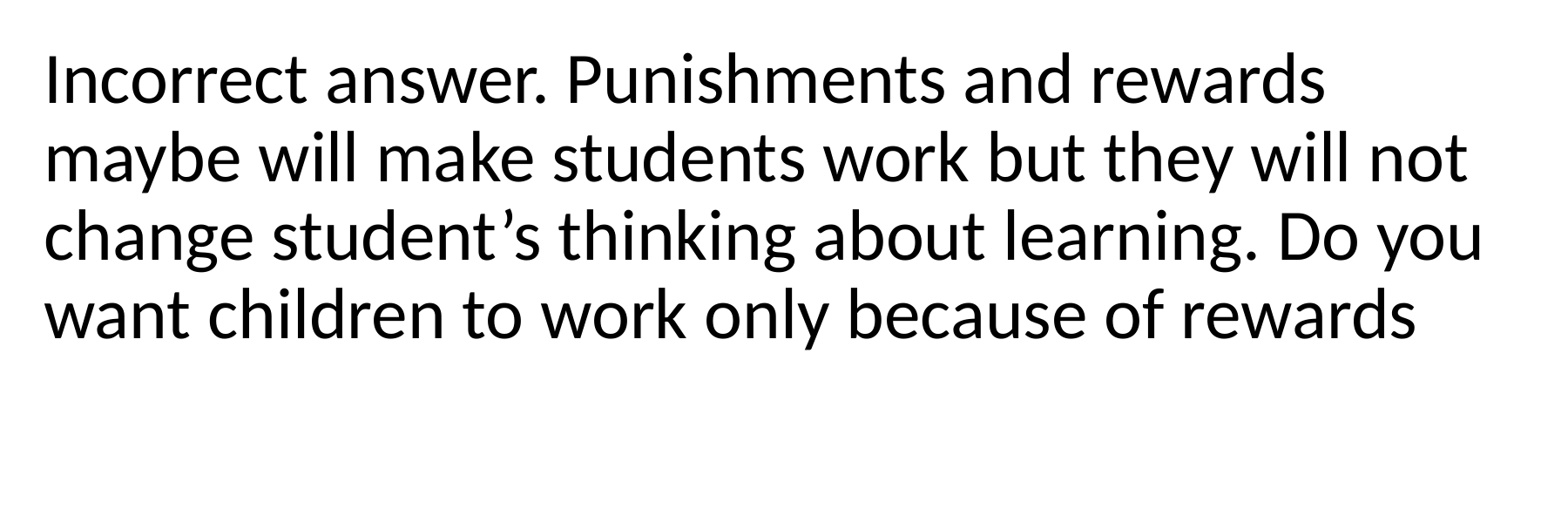

Incorrect answer. Punishments and rewards maybe will make students work but they will not change student’s thinking about learning. Do you want children to work only because of rewards